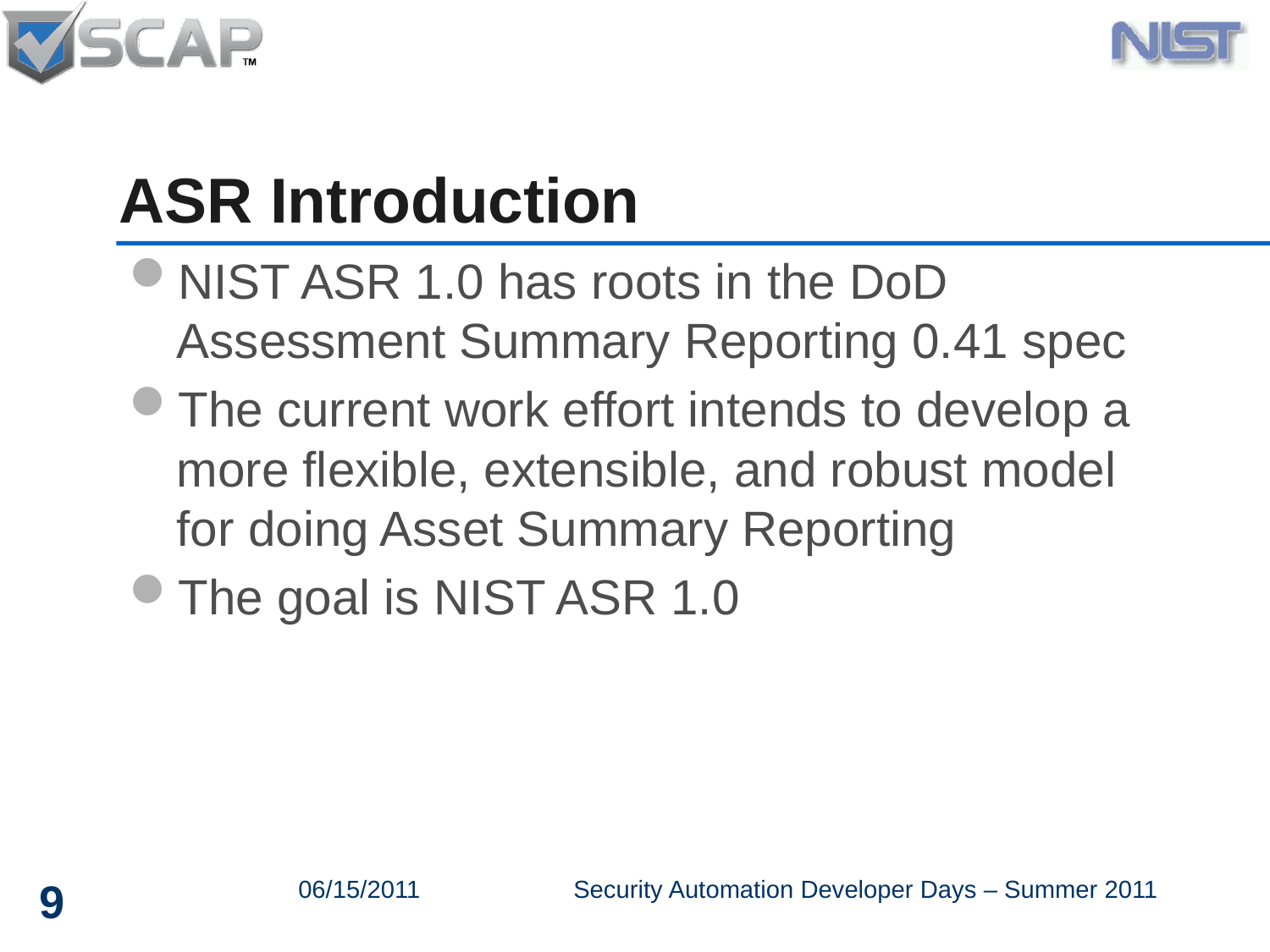

# ASR Introduction
NIST ASR 1.0 has roots in the DoD Assessment Summary Reporting 0.41 spec
The current work effort intends to develop a more flexible, extensible, and robust model for doing Asset Summary Reporting
The goal is NIST ASR 1.0

9
06/15/2011
Security Automation Developer Days – Summer 2011